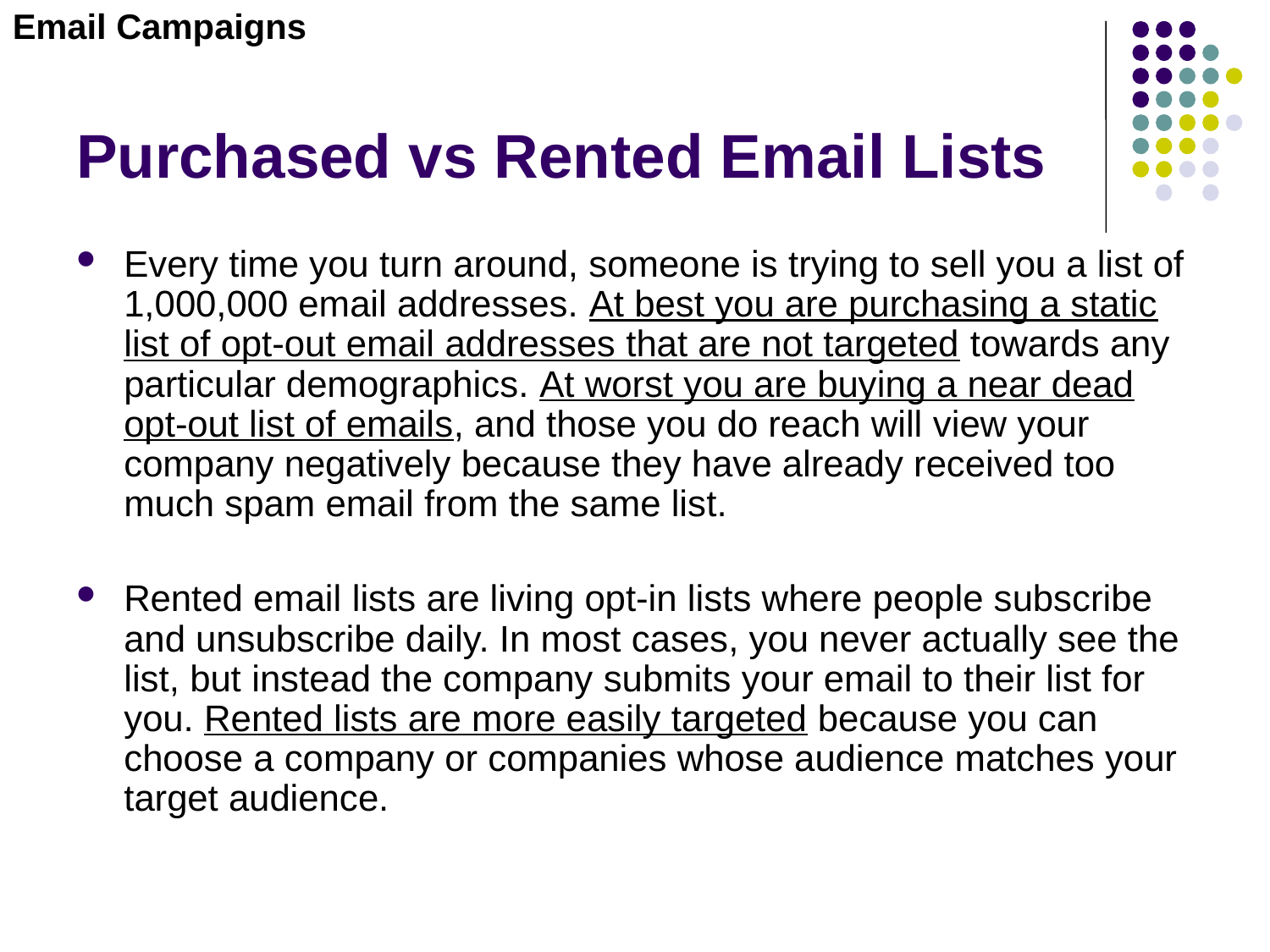

Email Campaigns
# Purchased vs Rented Email Lists
Every time you turn around, someone is trying to sell you a list of 1,000,000 email addresses. At best you are purchasing a static list of opt-out email addresses that are not targeted towards any particular demographics. At worst you are buying a near dead opt-out list of emails, and those you do reach will view your company negatively because they have already received too much spam email from the same list.

Rented email lists are living opt-in lists where people subscribe and unsubscribe daily. In most cases, you never actually see the list, but instead the company submits your email to their list for you. Rented lists are more easily targeted because you can choose a company or companies whose audience matches your target audience.